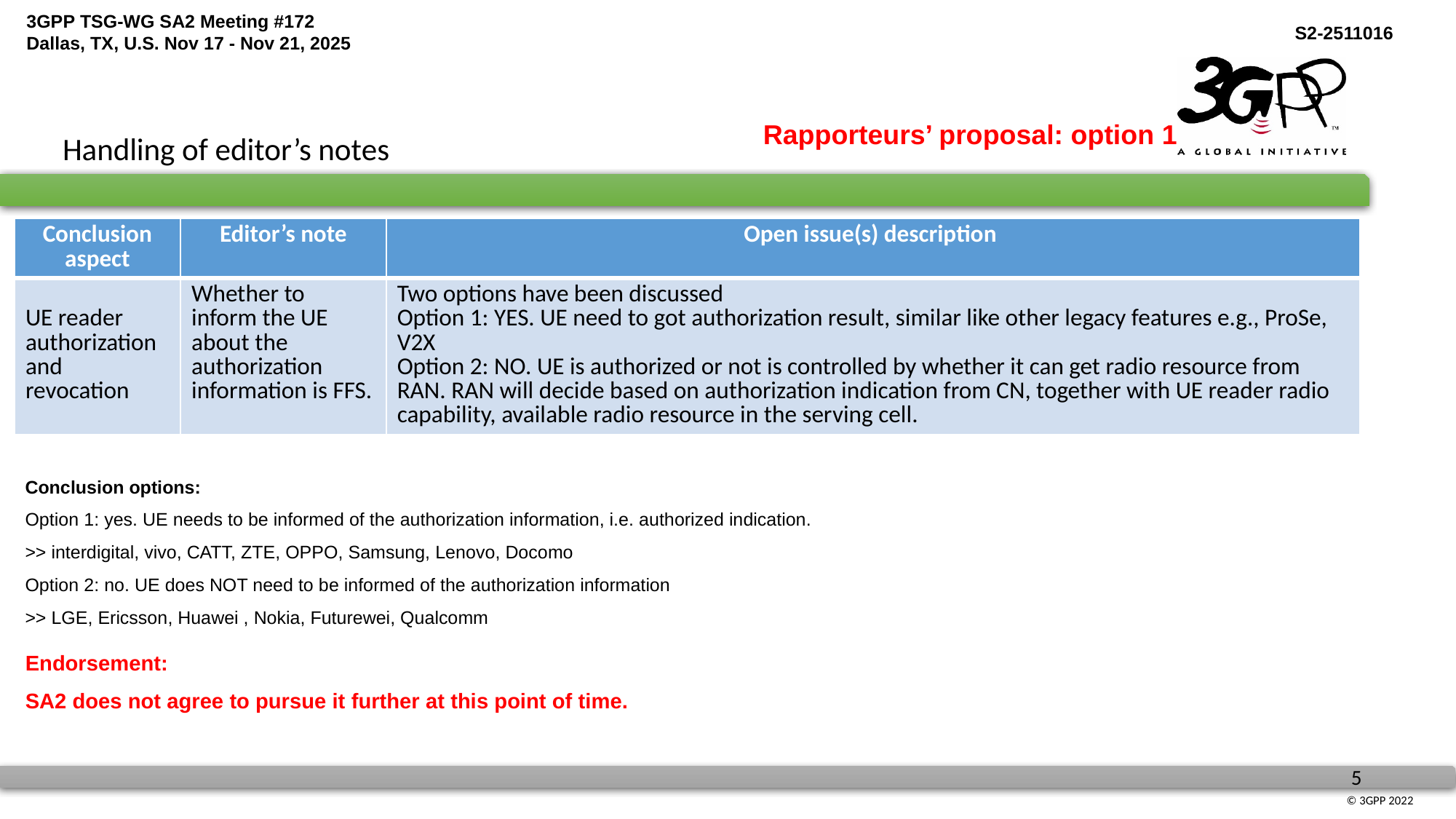

Rapporteurs’ proposal: option 1
Handling of editor’s notes
| Conclusion aspect | Editor’s note | Open issue(s) description |
| --- | --- | --- |
| UE reader authorization and revocation | Whether to inform the UE about the authorization information is FFS. | Two options have been discussed Option 1: YES. UE need to got authorization result, similar like other legacy features e.g., ProSe, V2X Option 2: NO. UE is authorized or not is controlled by whether it can get radio resource from RAN. RAN will decide based on authorization indication from CN, together with UE reader radio capability, available radio resource in the serving cell. |
Conclusion options:
Option 1: yes. UE needs to be informed of the authorization information, i.e. authorized indication.
>> interdigital, vivo, CATT, ZTE, OPPO, Samsung, Lenovo, Docomo
Option 2: no. UE does NOT need to be informed of the authorization information
>> LGE, Ericsson, Huawei , Nokia, Futurewei, Qualcomm
Endorsement:
SA2 does not agree to pursue it further at this point of time.